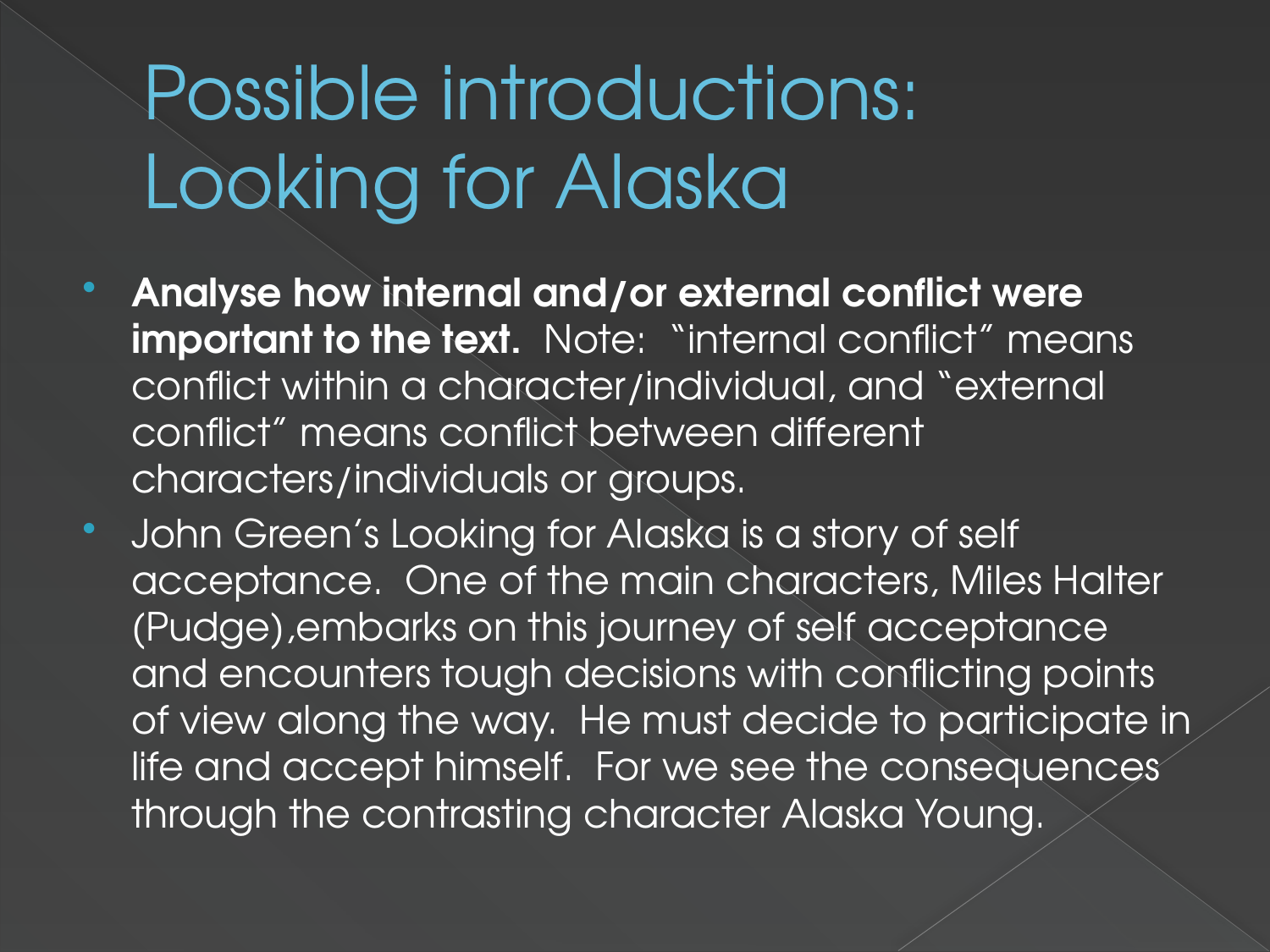

# Possible introductions: Looking for Alaska
Analyse how internal and/or external conflict were important to the text.  Note:  “internal conflict” means conflict within a character/individual, and “external conflict” means conflict between different characters/individuals or groups.
John Green’s Looking for Alaska is a story of self acceptance.  One of the main characters, Miles Halter (Pudge),embarks on this journey of self acceptance and encounters tough decisions with conflicting points of view along the way.  He must decide to participate in life and accept himself.  For we see the consequences through the contrasting character Alaska Young.